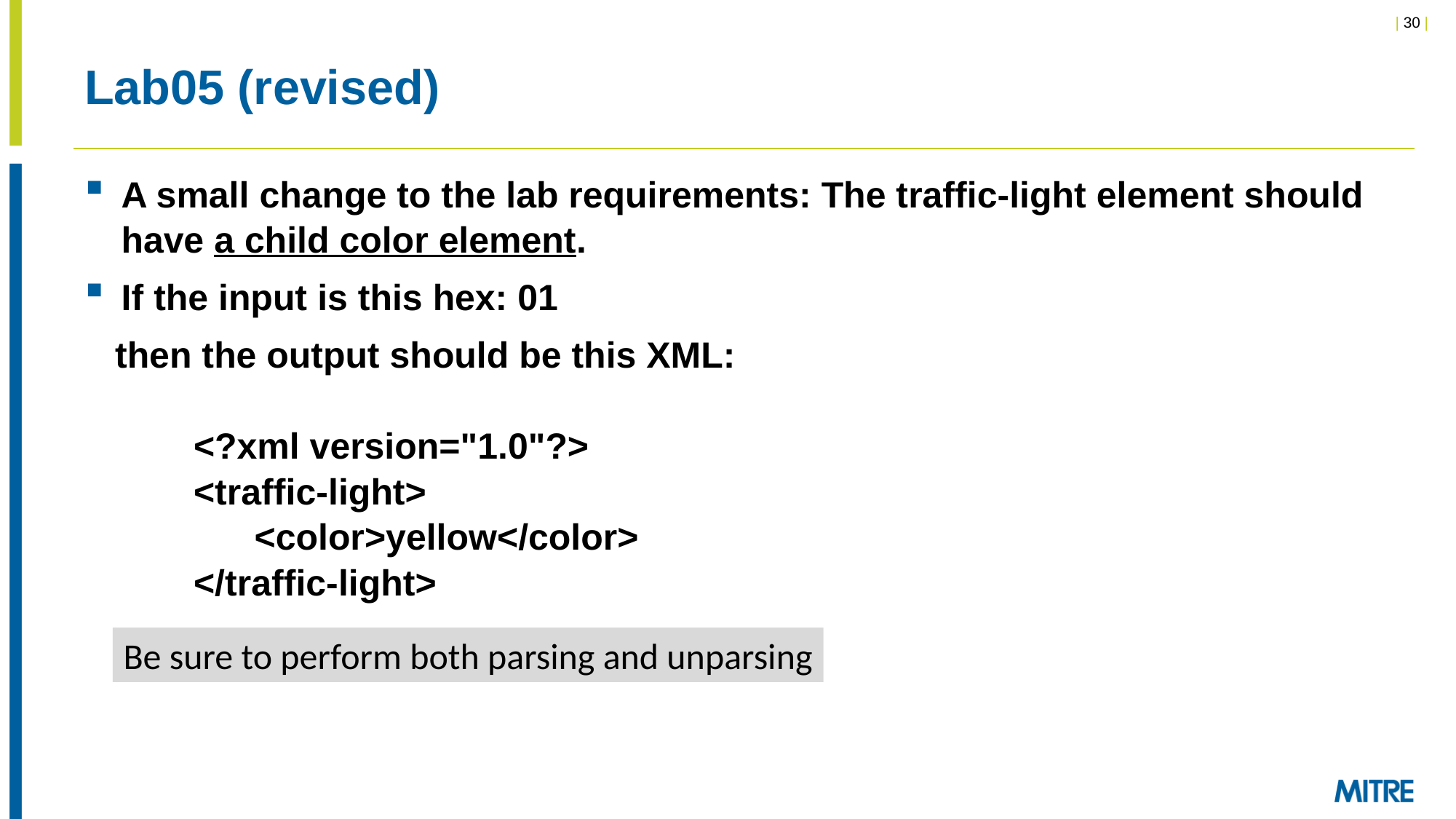

# Lab05 (revised)
A small change to the lab requirements: The traffic-light element should have a child color element.
If the input is this hex: 01
   then the output should be this XML:
	<?xml version="1.0"?>
 	<traffic-light>
 	      <color>yellow</color>
 	</traffic-light>

Be sure to perform both parsing and unparsing